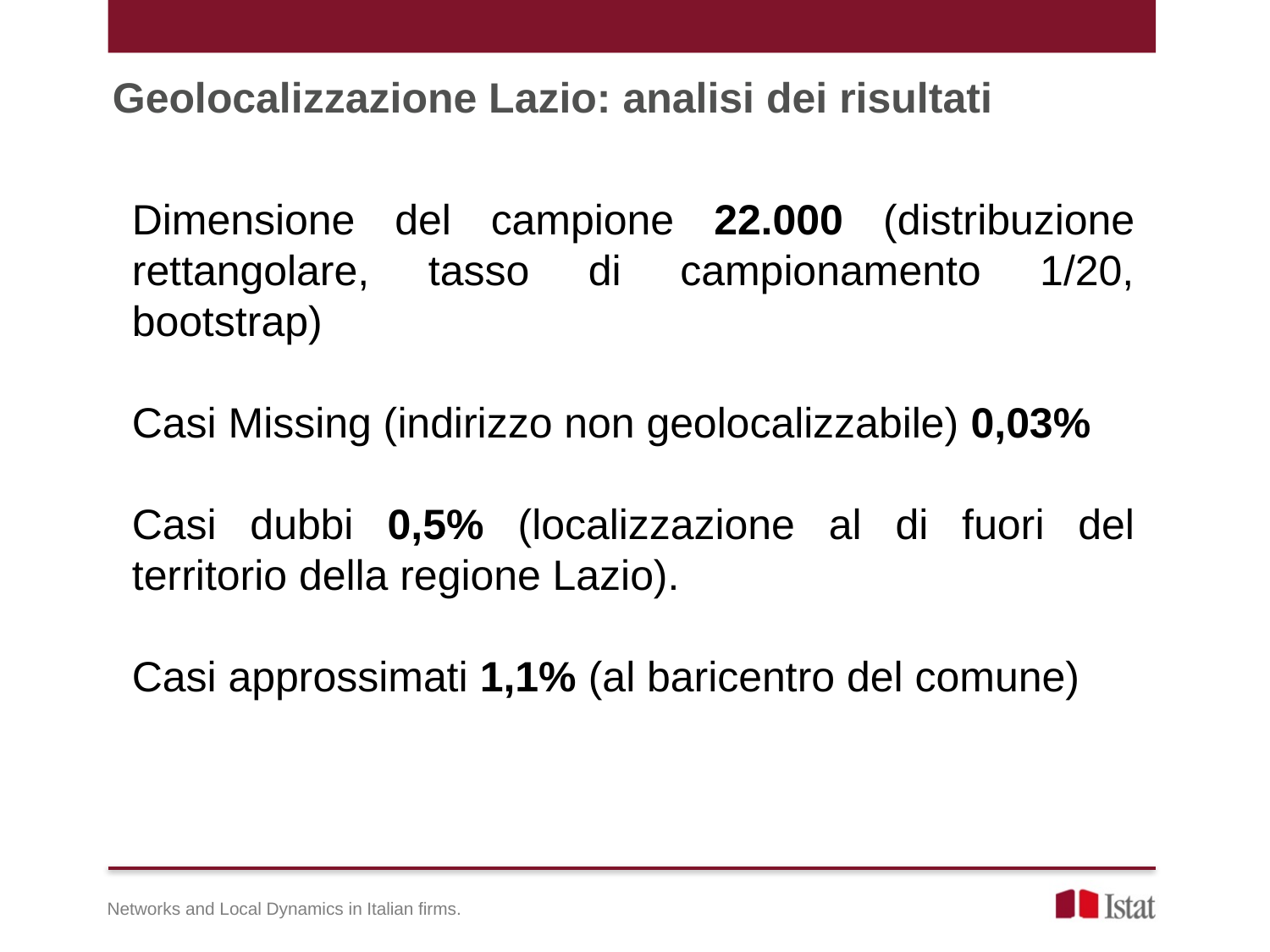

Geolocalizzazione Lazio: analisi dei risultati
Dimensione del campione 22.000 (distribuzione rettangolare, tasso di campionamento 1/20, bootstrap)
Casi Missing (indirizzo non geolocalizzabile) 0,03%
Casi dubbi 0,5% (localizzazione al di fuori del territorio della regione Lazio).

Casi approssimati 1,1% (al baricentro del comune)
Networks and Local Dynamics in Italian firms.